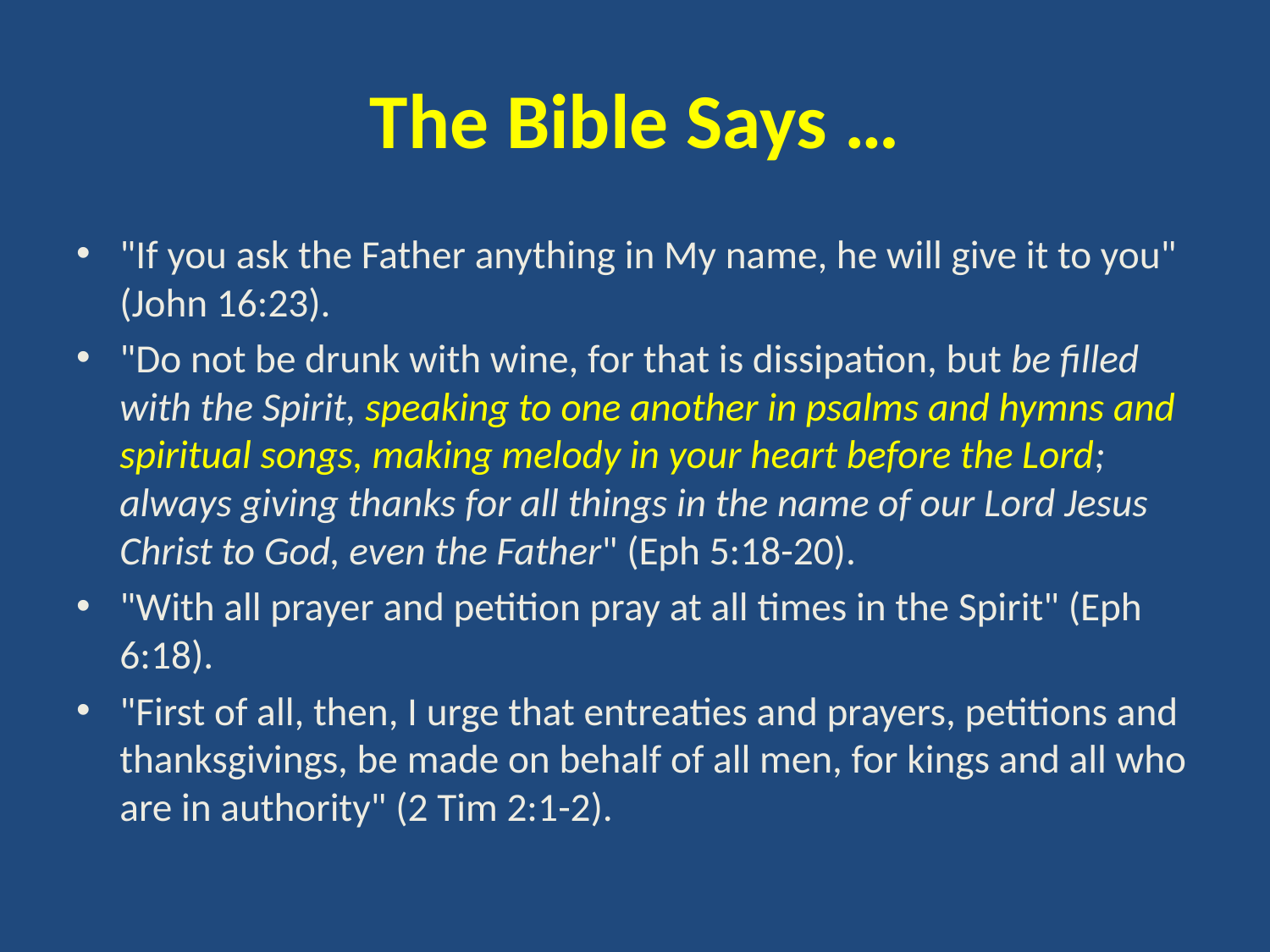

# The Bible Says …
"If you ask the Father anything in My name, he will give it to you" (John 16:23).
"Do not be drunk with wine, for that is dissipation, but be filled with the Spirit, speaking to one another in psalms and hymns and spiritual songs, making melody in your heart before the Lord; always giving thanks for all things in the name of our Lord Jesus Christ to God, even the Father" (Eph 5:18-20).
"With all prayer and petition pray at all times in the Spirit" (Eph 6:18).
"First of all, then, I urge that entreaties and prayers, petitions and thanksgivings, be made on behalf of all men, for kings and all who are in authority" (2 Tim 2:1-2).